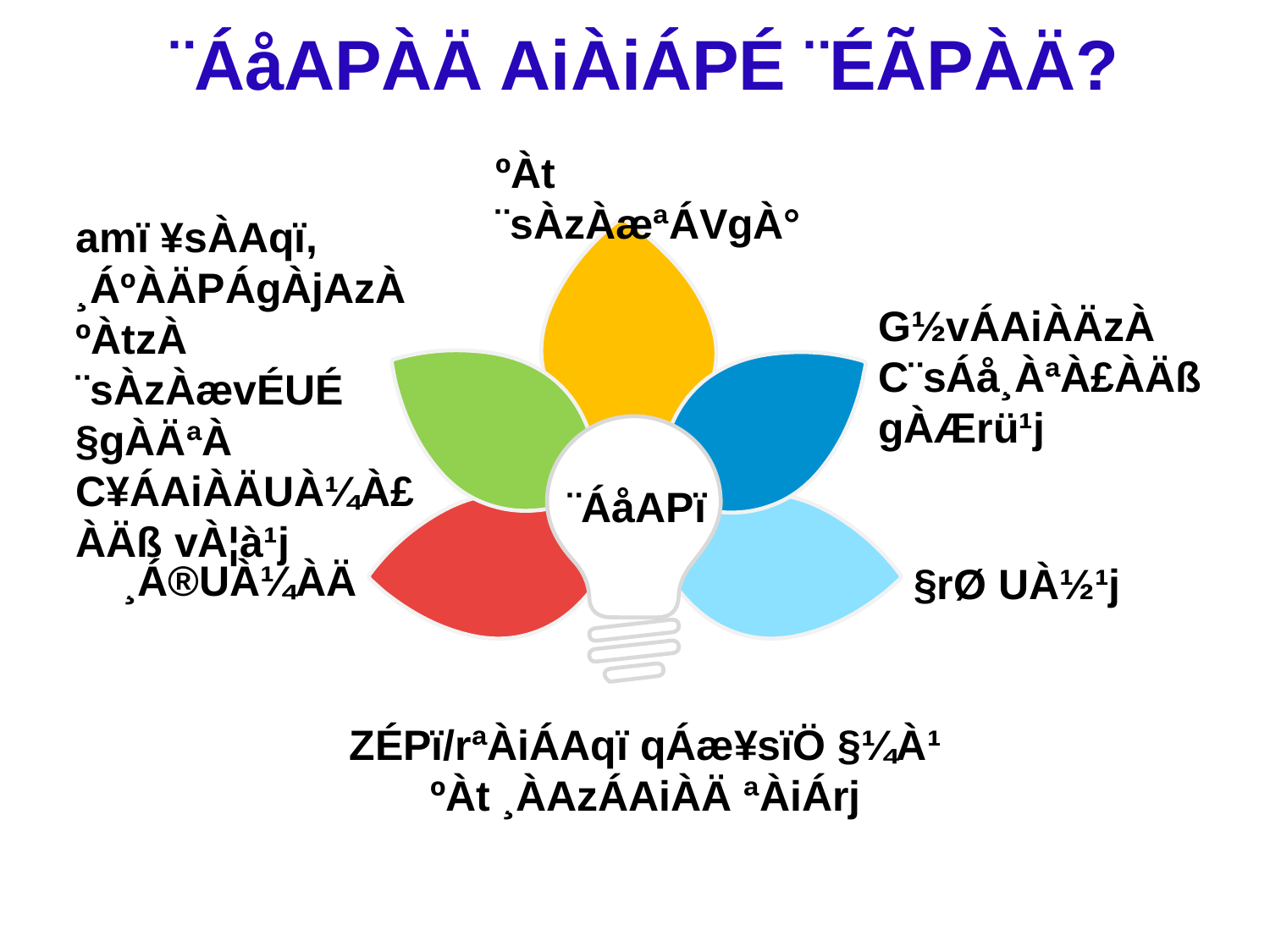

¨ÁåAPÀÄ AiÀiÁPÉ ¨ÉÃPÀÄ?
ºÀt ¨sÀzÀæªÁVgÀ°
amï ¥sÀAqï, ¸ÁºÀÄPÁgÀjAzÀ ºÀtzÀ ¨sÀzÀævÉUÉ §gÀÄªÀ C¥ÁAiÀÄUÀ¼À£ÀÄß vÀ¦à¹j

G½vÁAiÀÄzÀ C¨sÁå¸ÀªÀ£ÀÄß gÀÆrü¹j

¨ÁåAPï

¸Á®UÀ¼ÀÄ
§rØ UÀ½¹j
ZÉPï/rªÀiÁAqï qÁæ¥sïÖ §¼À¹ ºÀt ¸ÀAzÁAiÀÄ ªÀiÁrj